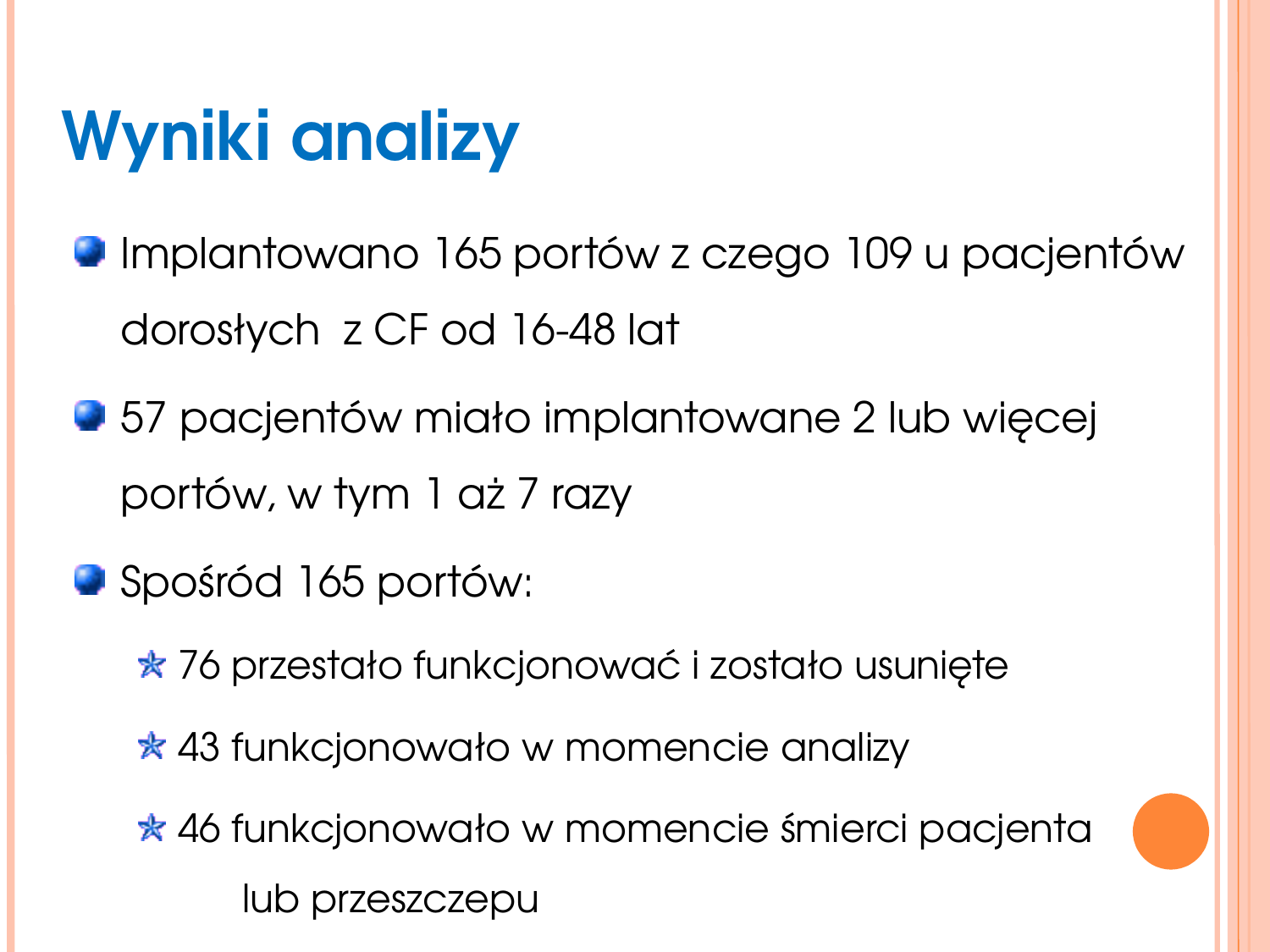

Wyniki analizy
Implantowano 165 portów z czego 109 u pacjentów dorosłych  z CF od 16-48 lat
57 pacjentów miało implantowane 2 lub więcej portów, w tym 1 aż 7 razy
Spośród 165 portów:
76 przestało funkcjonować i zostało usunięte
43 funkcjonowało w momencie analizy
46 funkcjonowało w momencie śmierci pacjenta
      lub przeszczepu